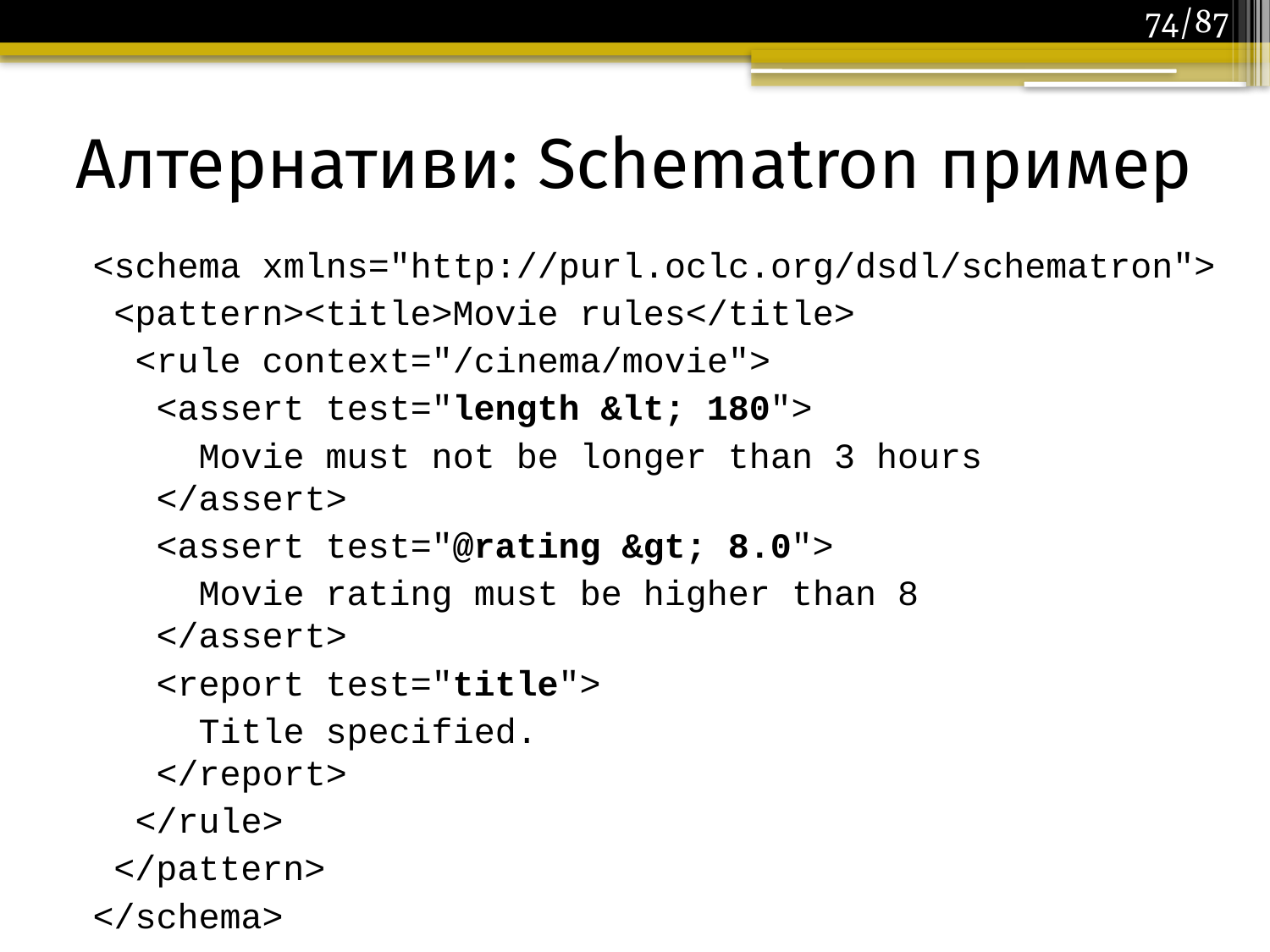

74/87
# Алтернативи: Schematron пример
<schema xmlns="http://purl.oclc.org/dsdl/schematron">
 <pattern><title>Movie rules</title>
  <rule context="/cinema/movie">
   <assert test="length &lt; 180">
     Movie must not be longer than 3 hours
   </assert>
   <assert test="@rating &gt; 8.0">
     Movie rating must be higher than 8
   </assert>
   <report test="title">
     Title specified.
   </report>
  </rule>
 </pattern>
</schema>